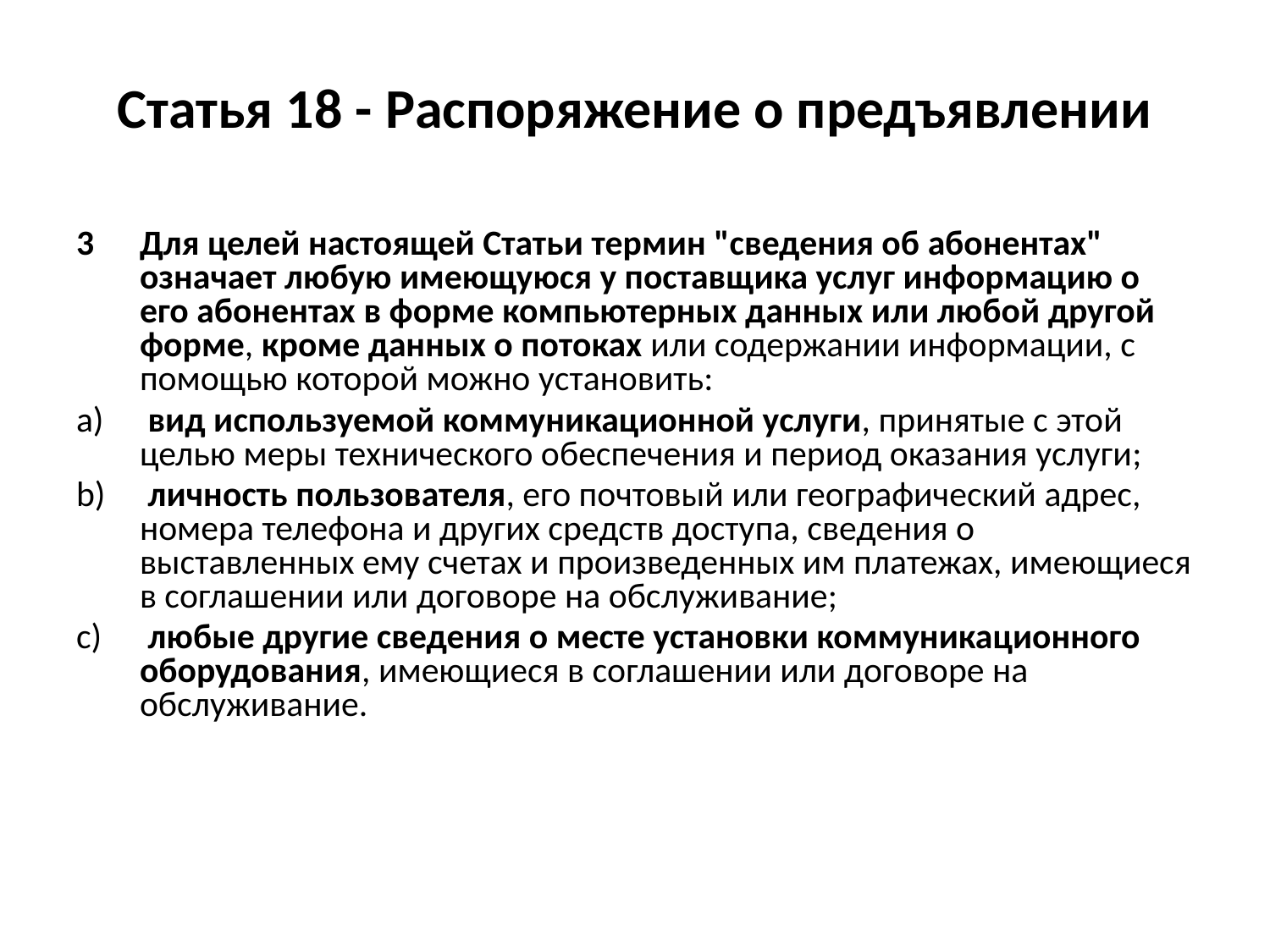

# Статья 18 - Распоряжение о предъявлении
Для целей настоящей Статьи термин "сведения об абонентах" означает любую имеющуюся у поставщика услуг информацию о его абонентах в форме компьютерных данных или любой другой форме, кроме данных о потоках или содержании информации, с помощью которой можно установить:
a)	 вид используемой коммуникационной услуги, принятые с этой целью меры технического обеспечения и период оказания услуги;
b)	 личность пользователя, его почтовый или географический адрес, номера телефона и других средств доступа, сведения о выставленных ему счетах и произведенных им платежах, имеющиеся в соглашении или договоре на обслуживание;
c)	 любые другие сведения о месте установки коммуникационного оборудования, имеющиеся в соглашении или договоре на обслуживание.